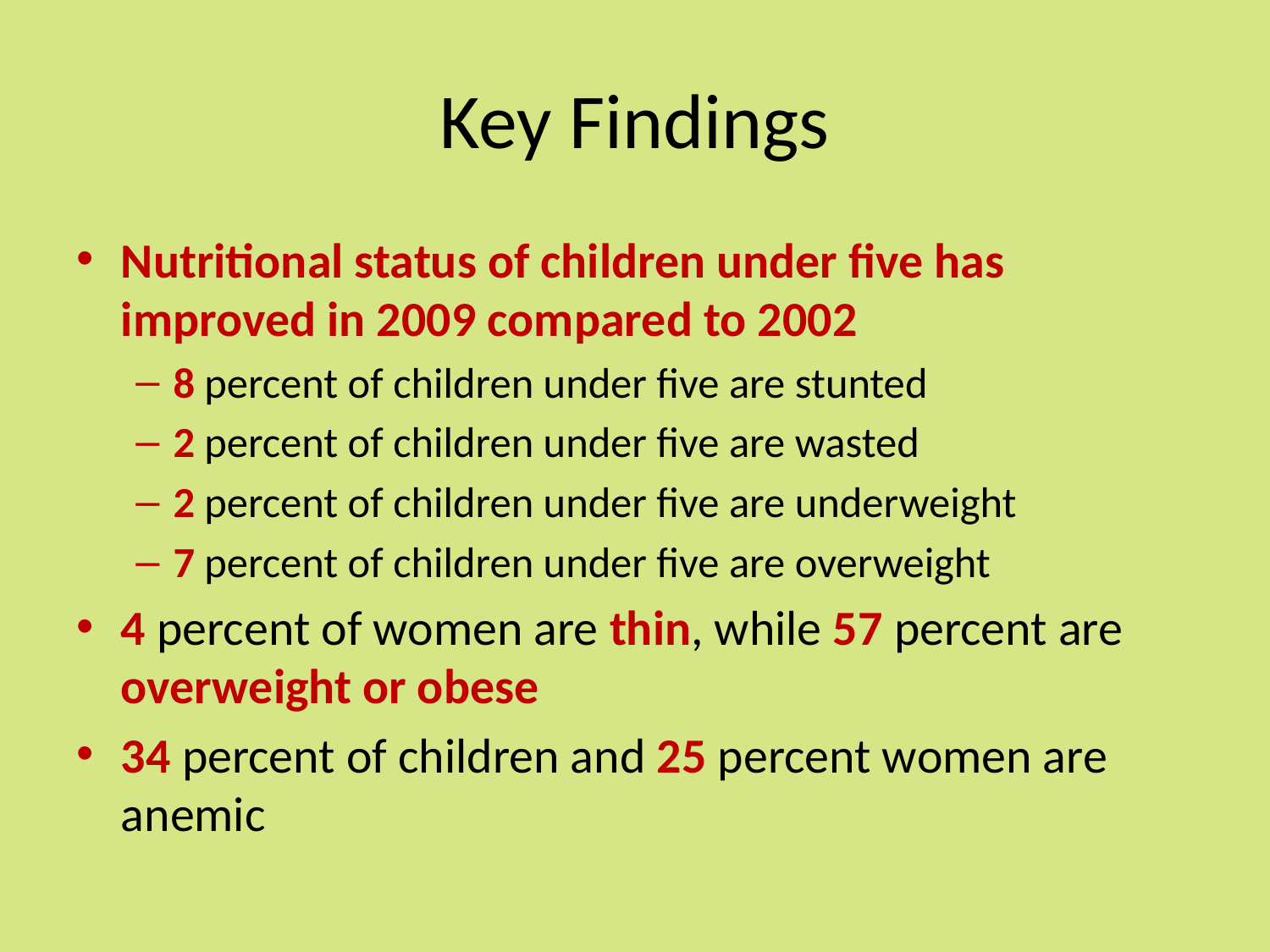

# Key Findings
Nutritional status of children under five has improved in 2009 compared to 2002
8 percent of children under five are stunted
2 percent of children under five are wasted
2 percent of children under five are underweight
7 percent of children under five are overweight
4 percent of women are thin, while 57 percent are overweight or obese
34 percent of children and 25 percent women are anemic